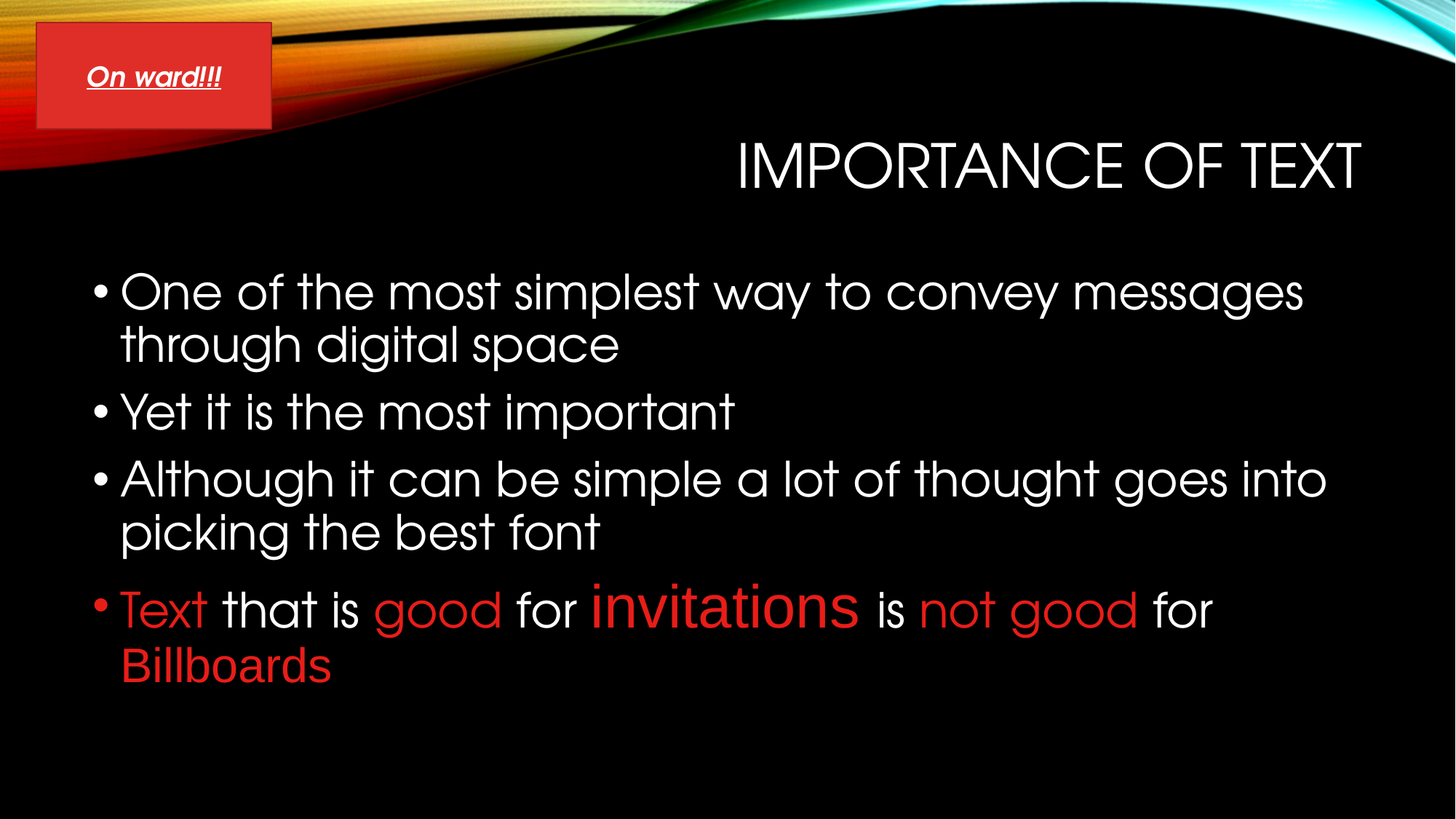

On ward!!!
# Importance of text
One of the most simplest way to convey messages through digital space
Yet it is the most important
Although it can be simple a lot of thought goes into picking the best font
Text that is good for invitations is not good for Billboards